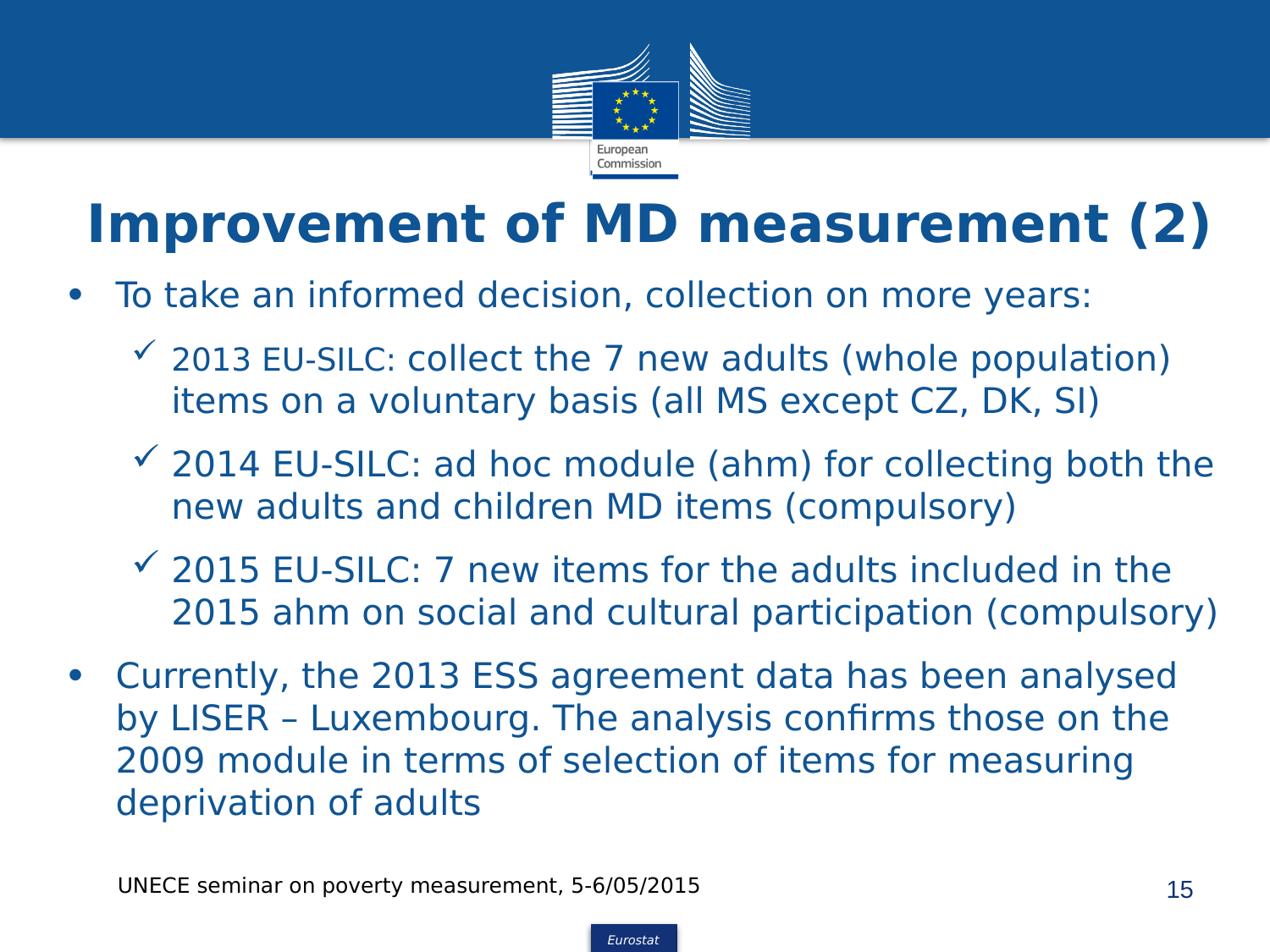

Improvement of MD measurement (2)
To take an informed decision, collection on more years:
2013 EU-SILC: collect the 7 new adults (whole population) items on a voluntary basis (all MS except CZ, DK, SI)
2014 EU-SILC: ad hoc module (ahm) for collecting both the new adults and children MD items (compulsory)
2015 EU-SILC: 7 new items for the adults included in the 2015 ahm on social and cultural participation (compulsory)
Currently, the 2013 ESS agreement data has been analysed by LISER – Luxembourg. The analysis confirms those on the 2009 module in terms of selection of items for measuring deprivation of adults

UNECE seminar on poverty measurement, 5-6/05/2015
15